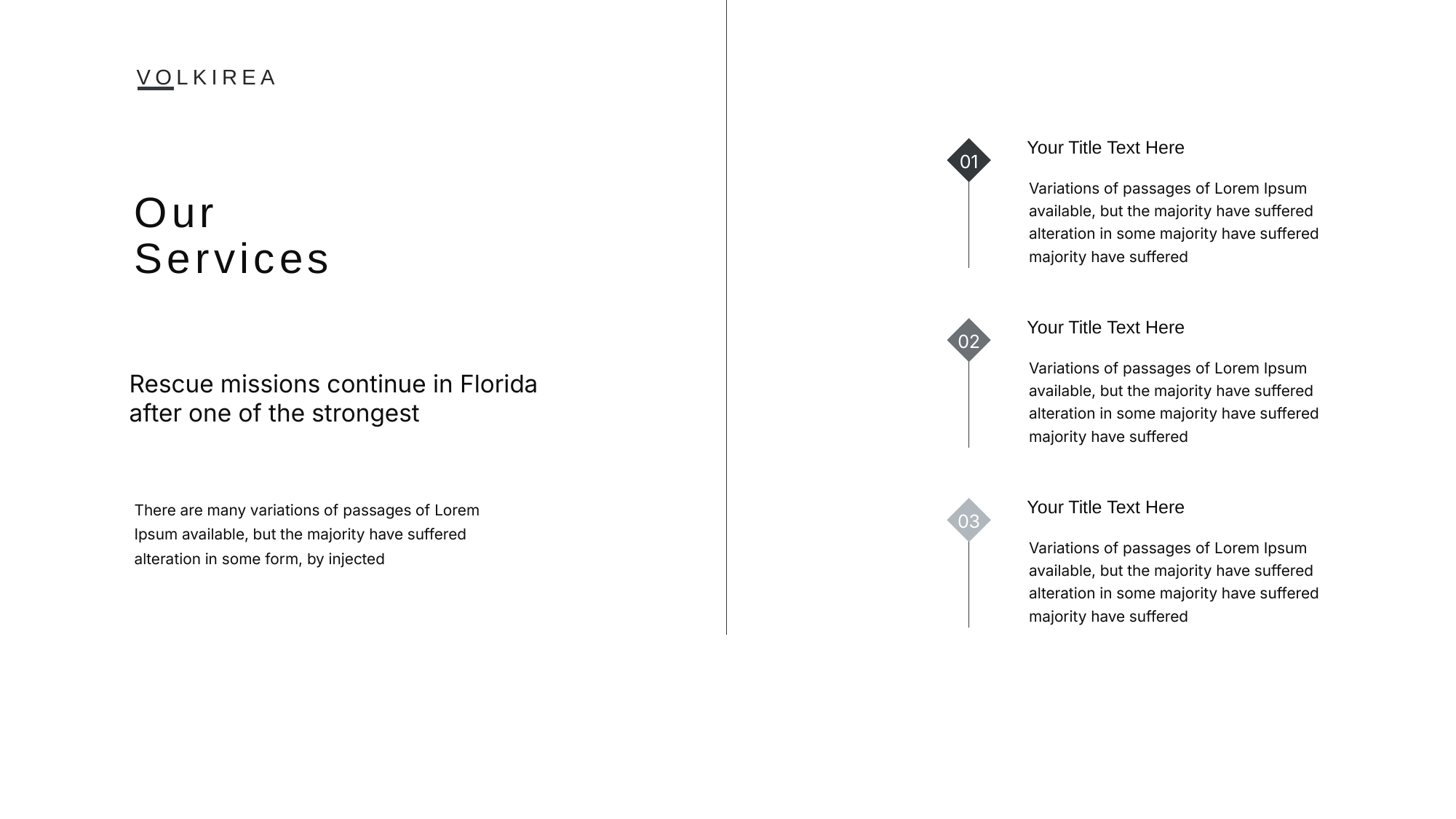

VOLKIREA
Your Title Text Here

01
Variations of passages of Lorem Ipsum available, but the majority have suffered alteration in some majority have suffered majority have suffered
Our
Services
Your Title Text Here

02
Variations of passages of Lorem Ipsum available, but the majority have suffered alteration in some majority have suffered majority have suffered
Rescue missions continue in Florida after one of the strongest
There are many variations of passages of Lorem Ipsum available, but the majority have suffered alteration in some form, by injected
Your Title Text Here

03
Variations of passages of Lorem Ipsum available, but the majority have suffered alteration in some majority have suffered majority have suffered